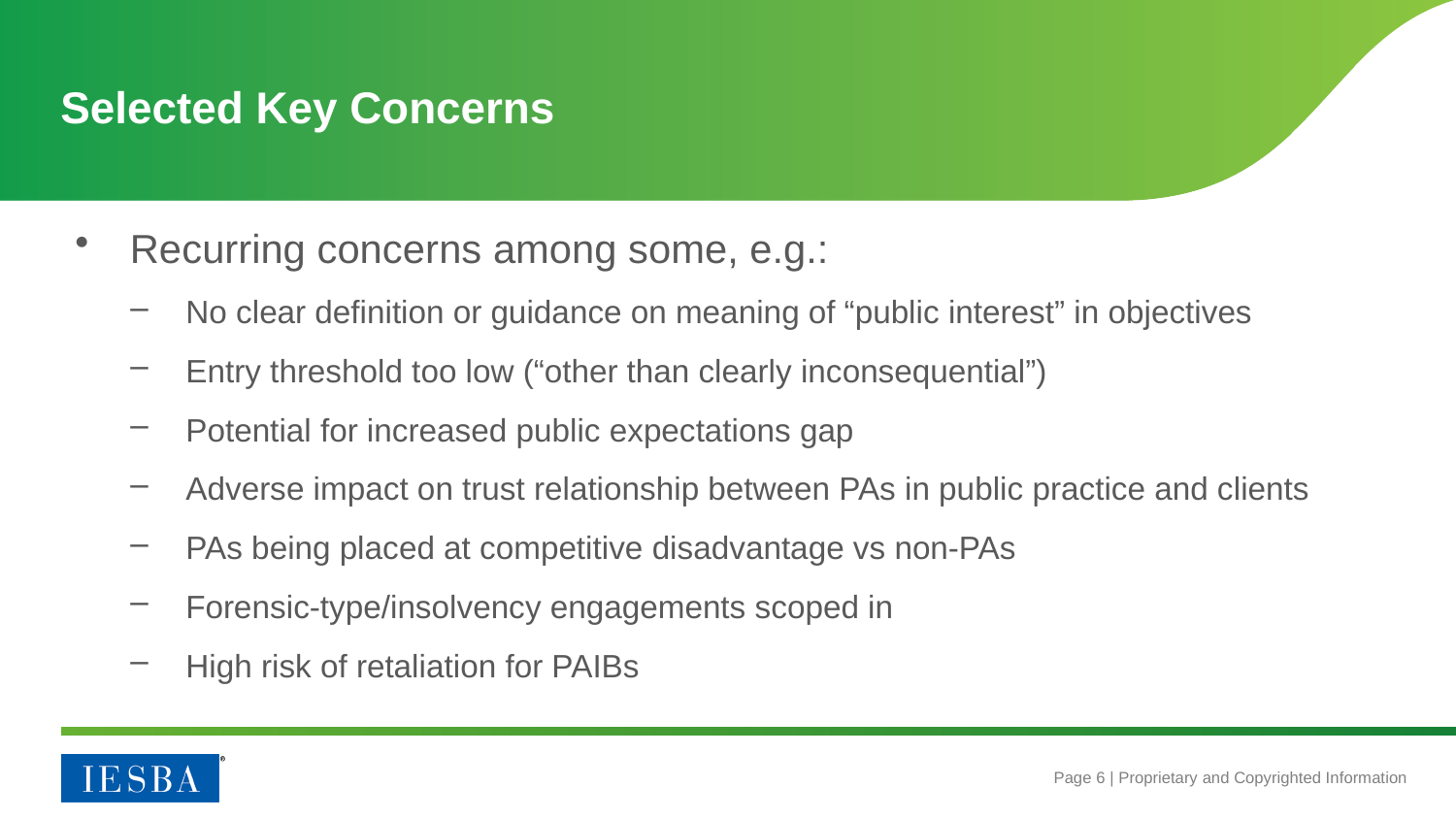

# Selected Key Concerns
Recurring concerns among some, e.g.:
No clear definition or guidance on meaning of “public interest” in objectives
Entry threshold too low (“other than clearly inconsequential”)
Potential for increased public expectations gap
Adverse impact on trust relationship between PAs in public practice and clients
PAs being placed at competitive disadvantage vs non-PAs
Forensic-type/insolvency engagements scoped in
High risk of retaliation for PAIBs